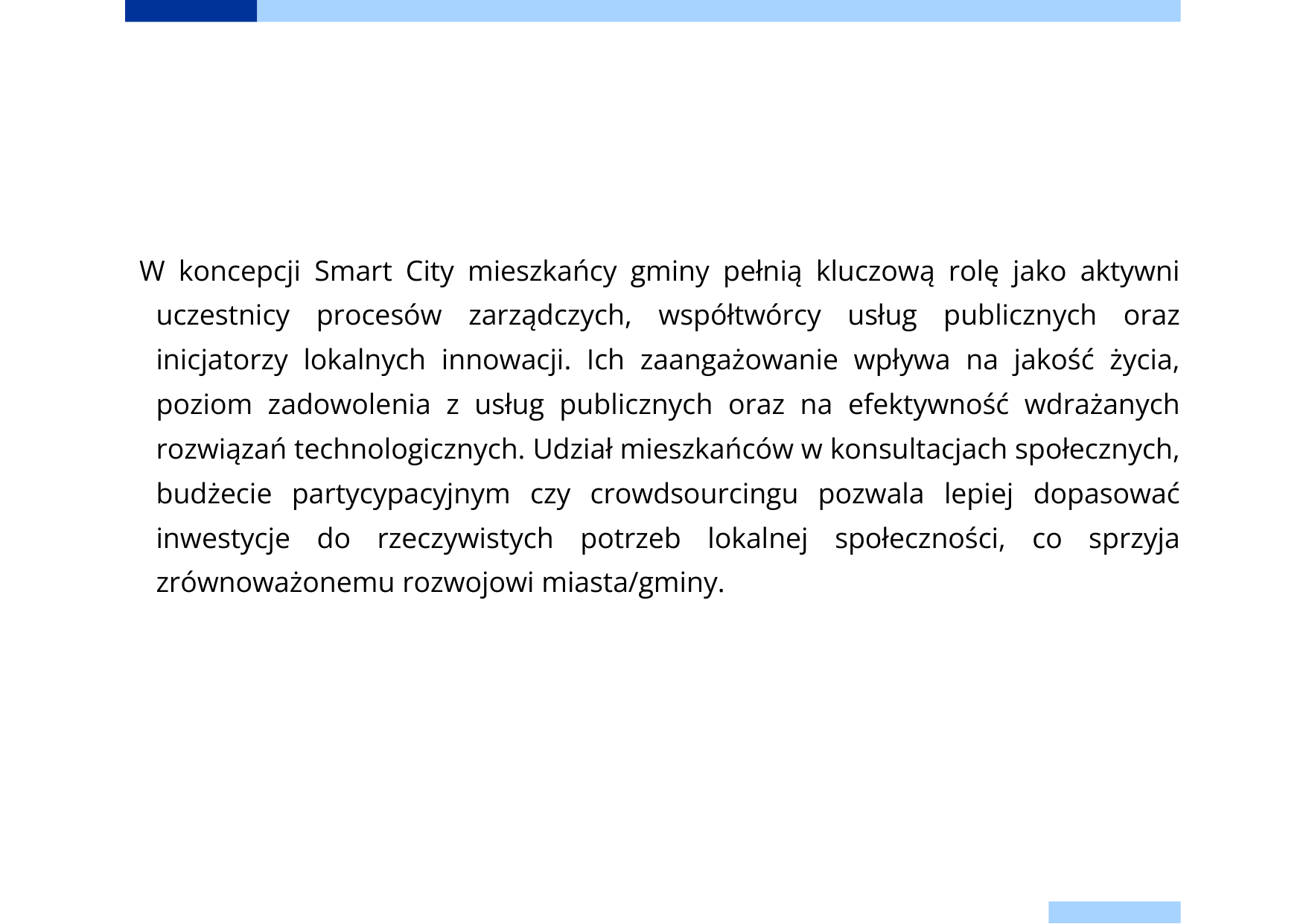

#
W koncepcji Smart City mieszkańcy gminy pełnią kluczową rolę jako aktywni uczestnicy procesów zarządczych, współtwórcy usług publicznych oraz inicjatorzy lokalnych innowacji. Ich zaangażowanie wpływa na jakość życia, poziom zadowolenia z usług publicznych oraz na efektywność wdrażanych rozwiązań technologicznych. Udział mieszkańców w konsultacjach społecznych, budżecie partycypacyjnym czy crowdsourcingu pozwala lepiej dopasować inwestycje do rzeczywistych potrzeb lokalnej społeczności, co sprzyja zrównoważonemu rozwojowi miasta/gminy.